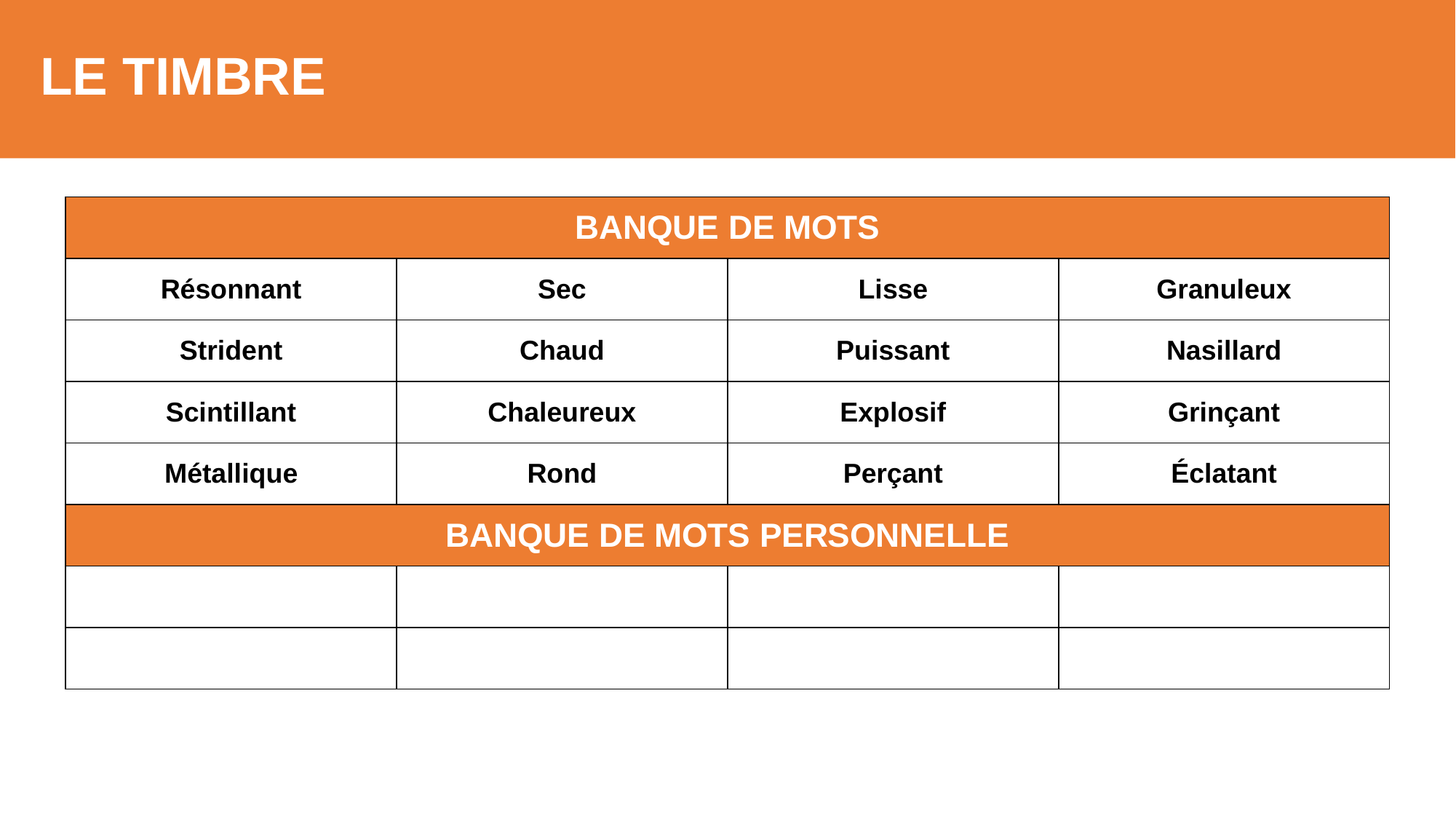

LE TIMBRE
| BANQUE DE MOTS |  |  |  |
| --- | --- | --- | --- |
| Résonnant | Sec | Lisse | Granuleux |
| Strident | Chaud | Puissant | Nasillard |
| Scintillant | Chaleureux | Explosif | Grinçant |
| Métallique | Rond | Perçant | Éclatant |
| BANQUE DE MOTS PERSONNELLE |  |  |  |
|  |  |  |  |
|  |  |  |  |